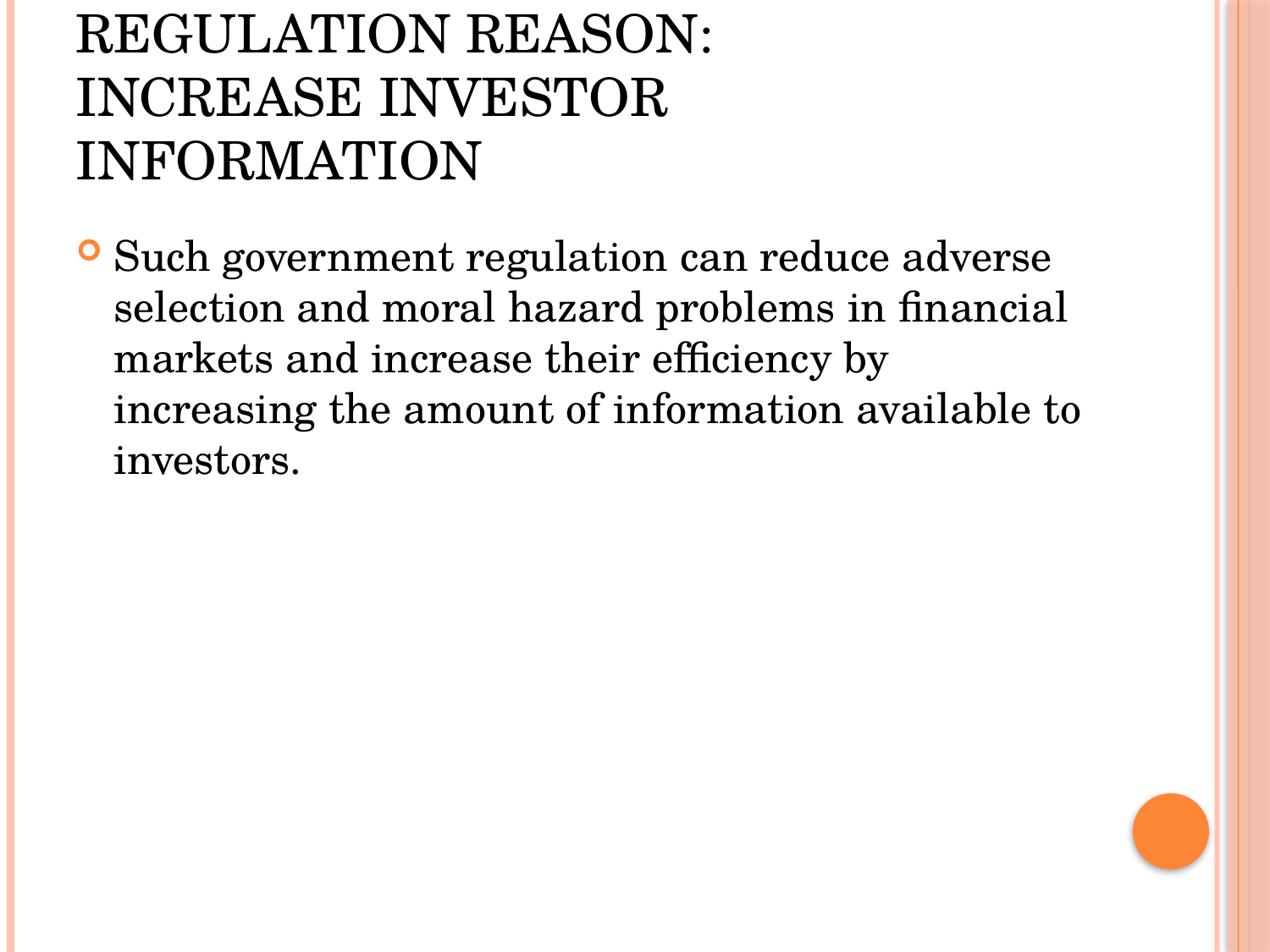

# Regulation Reason: Increase Investor Information
Such government regulation can reduce adverse selection and moral hazard problems in financial markets and increase their efficiency by increasing the amount of information available to investors.